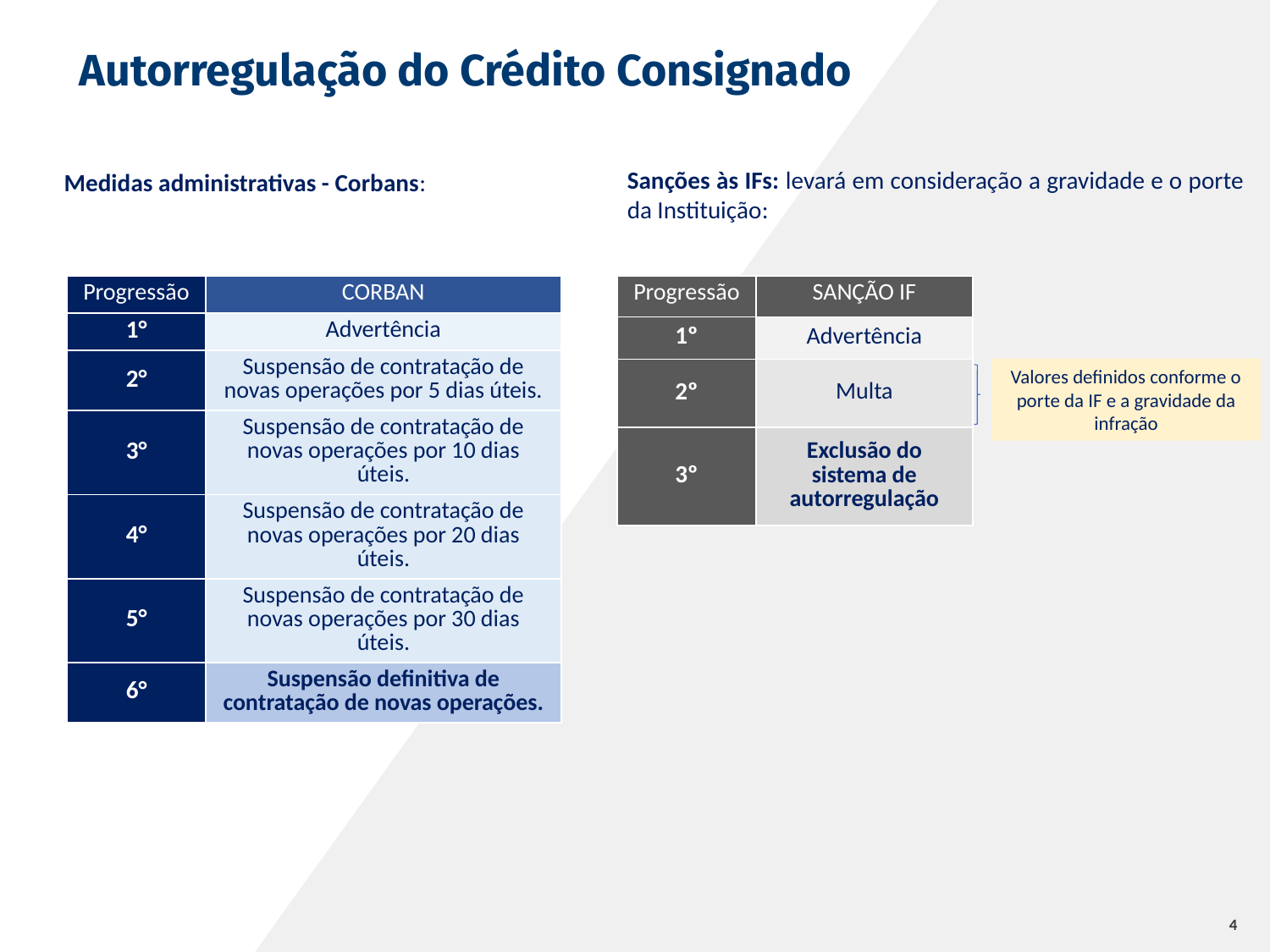

Autorregulação do Crédito Consignado
Sanções às IFs: levará em consideração a gravidade e o porte da Instituição:
Medidas administrativas - Corbans:
| Progressão | SANÇÃO IF |
| --- | --- |
| 1º | Advertência |
| 2º | Multa |
| 3º | Exclusão do sistema de autorregulação |
| Progressão | CORBAN |
| --- | --- |
| 1° | Advertência |
| 2° | Suspensão de contratação de novas operações por 5 dias úteis. |
| 3° | Suspensão de contratação de novas operações por 10 dias úteis. |
| 4° | Suspensão de contratação de novas operações por 20 dias úteis. |
| 5° | Suspensão de contratação de novas operações por 30 dias úteis. |
| 6° | Suspensão definitiva de contratação de novas operações. |
Valores definidos conforme o porte da IF e a gravidade da infração

4